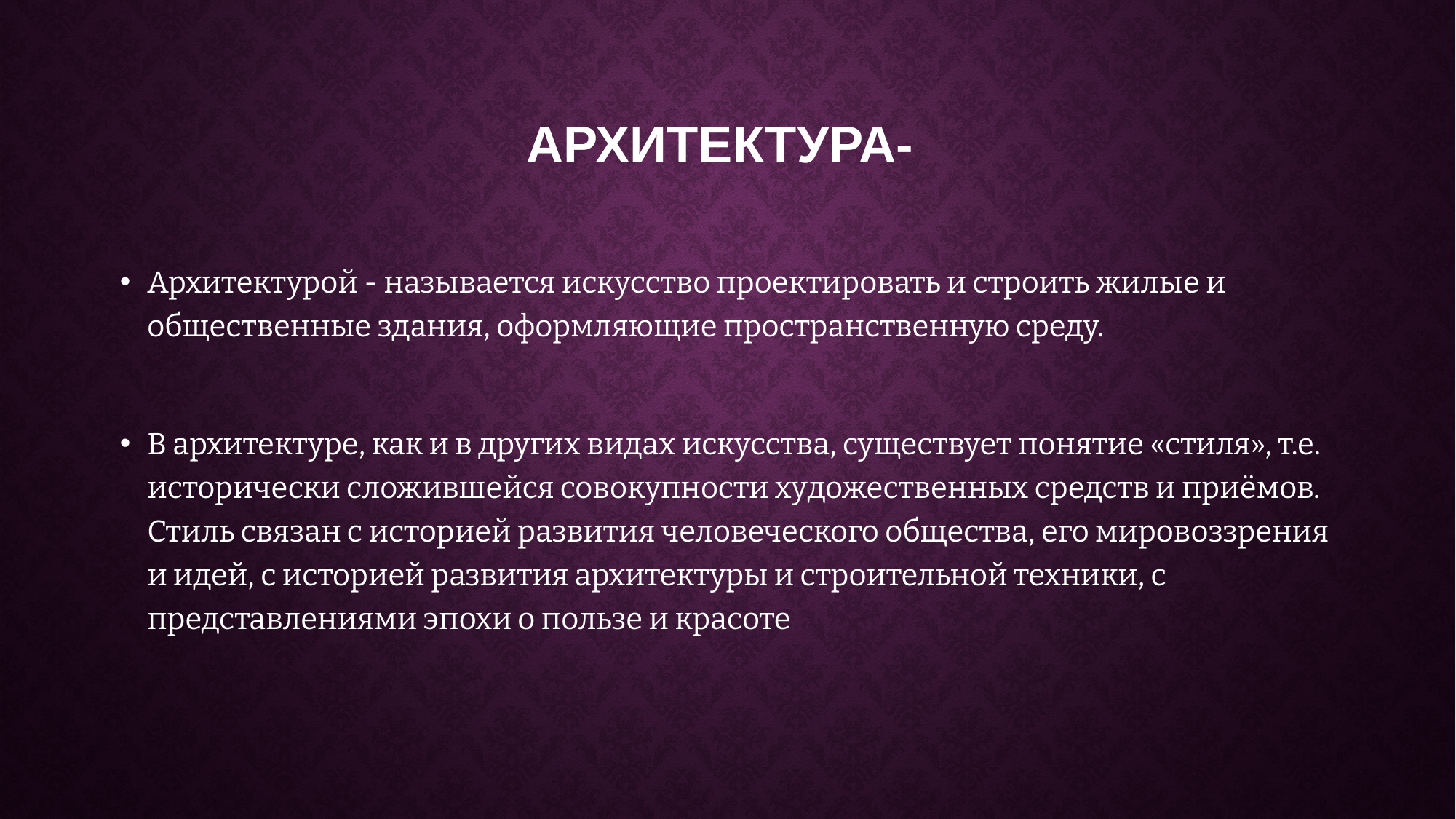

# Архитектура-
Архитектурой - называется искусство проектировать и строить жилые и общественные здания, оформляющие пространственную среду.

В архитектуре, как и в других видах искусства, существует понятие «стиля», т.е. исторически сложившейся совокупности художественных средств и приёмов. Стиль связан с историей развития человеческого общества, его мировоззрения и идей, с историей развития архитектуры и строительной техники, с представлениями эпохи о пользе и красоте